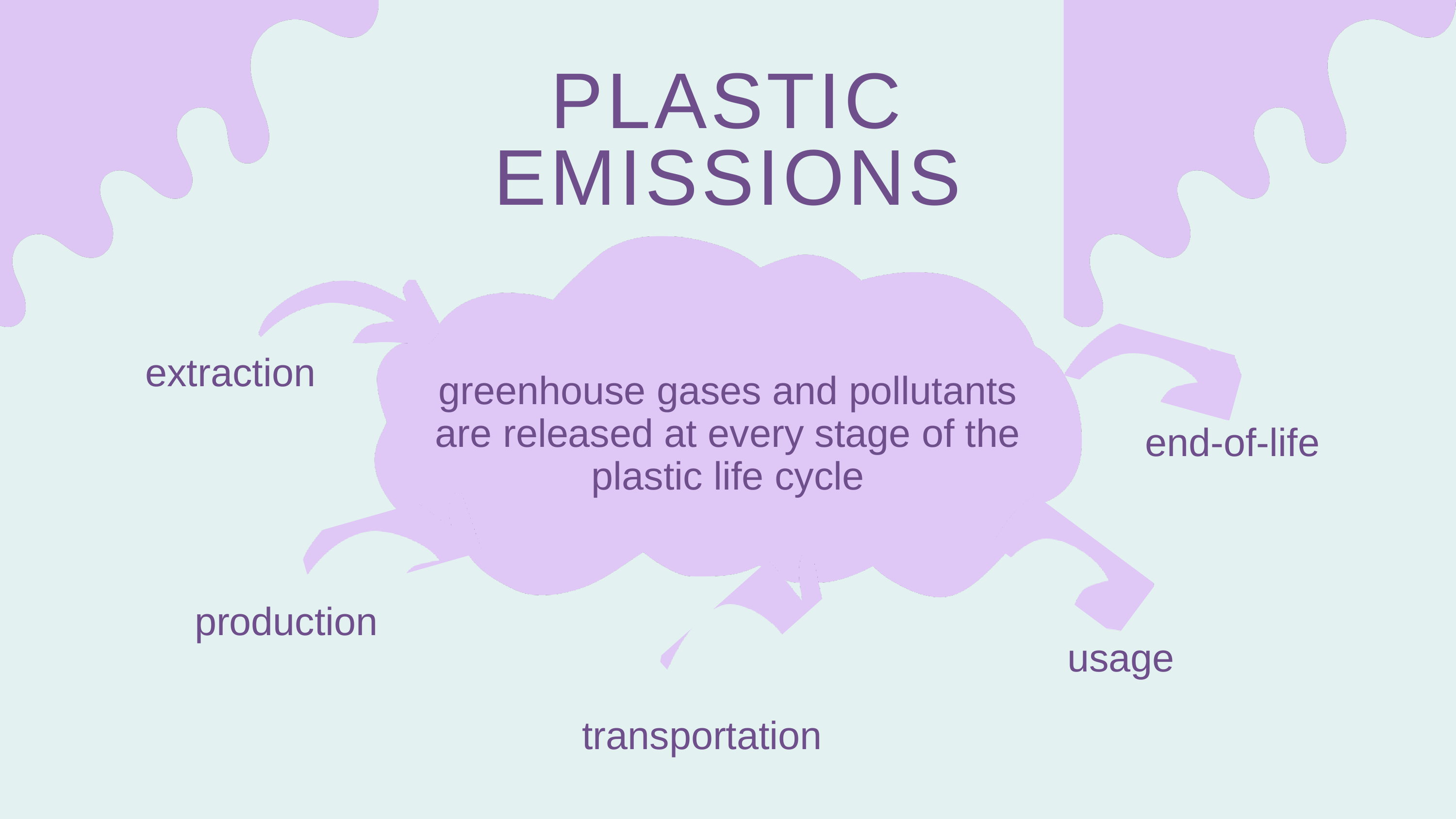

PLASTIC EMISSIONS

extraction
greenhouse gases and pollutants are released at every stage of the plastic life cycle
end-of-life

production
usage
transportation